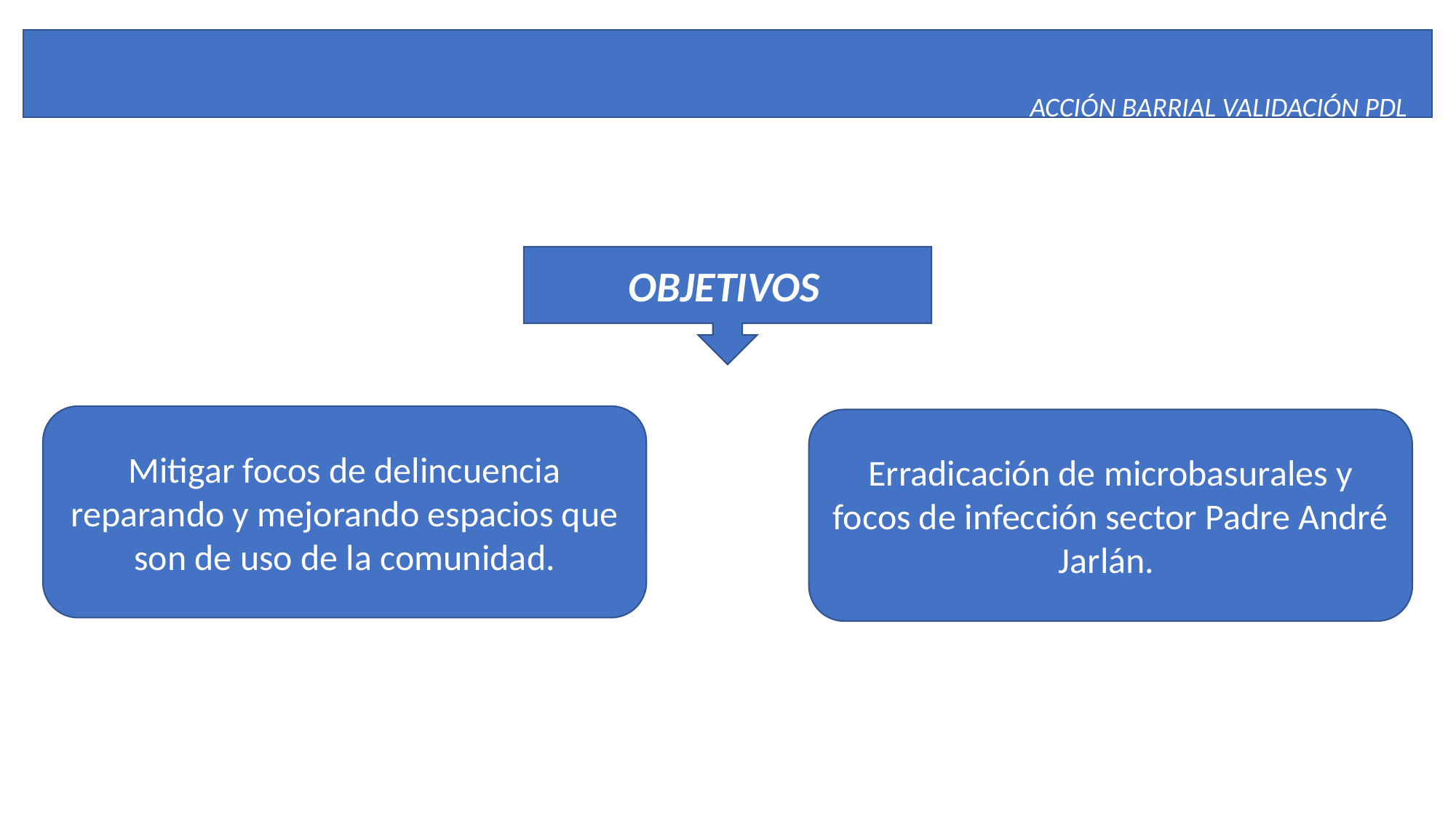

ACCIÓN BARRIAL VALIDACIÓN PDL

OBJETIVOS
Mitigar focos de delincuencia reparando y mejorando espacios que son de uso de la comunidad.
Erradicación de microbasurales y focos de infección sector Padre André Jarlán.